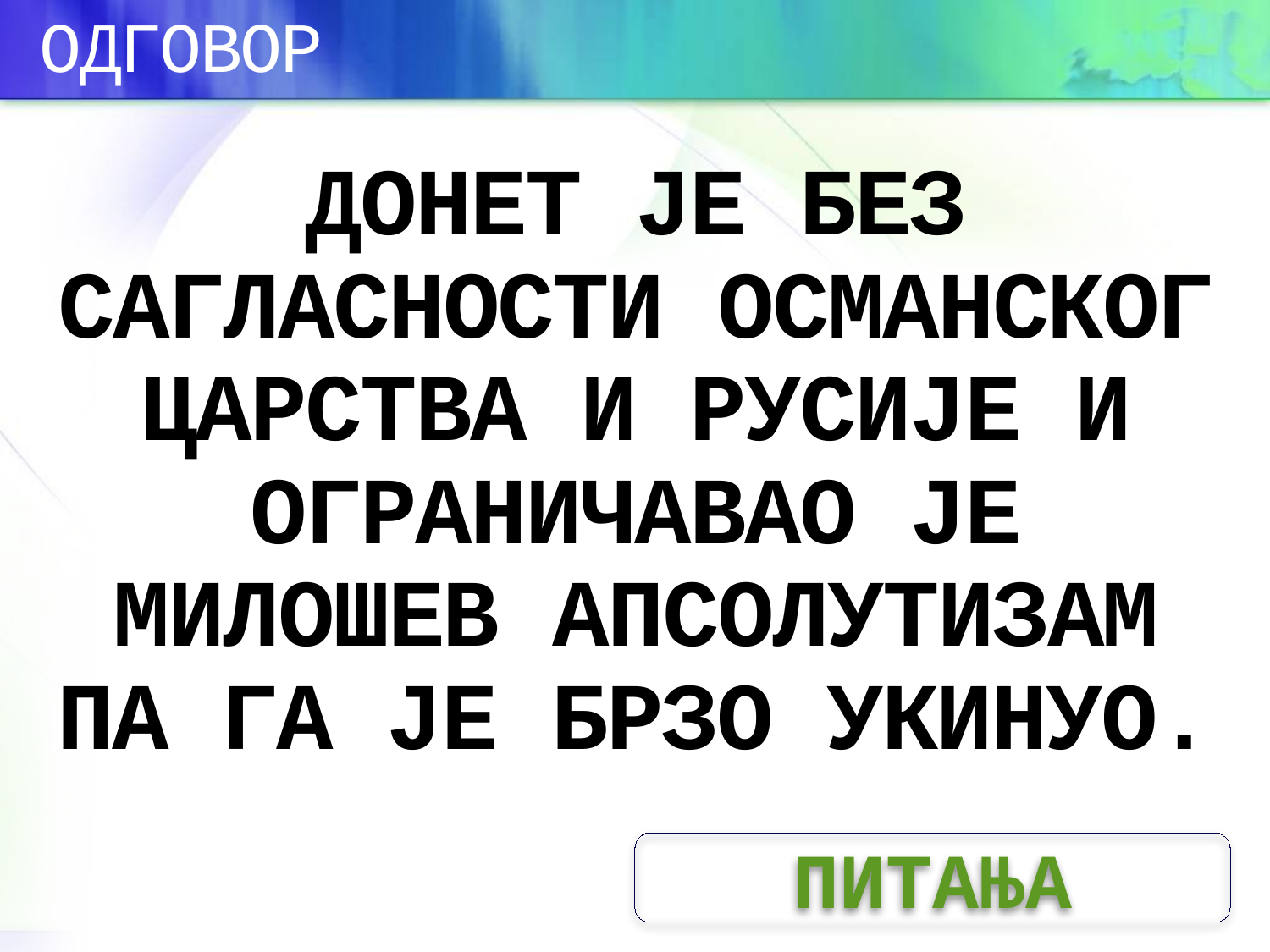

ОДГОВОР
# ДОНЕТ ЈЕ БЕЗ САГЛАСНОСТИ ОСМАНСКОГ ЦАРСТВА И РУСИЈЕ И ОГРАНИЧАВАО ЈЕ МИЛОШЕВ АПСОЛУТИЗАМ ПА ГА ЈЕ БРЗО УКИНУО.
ПИТАЊА